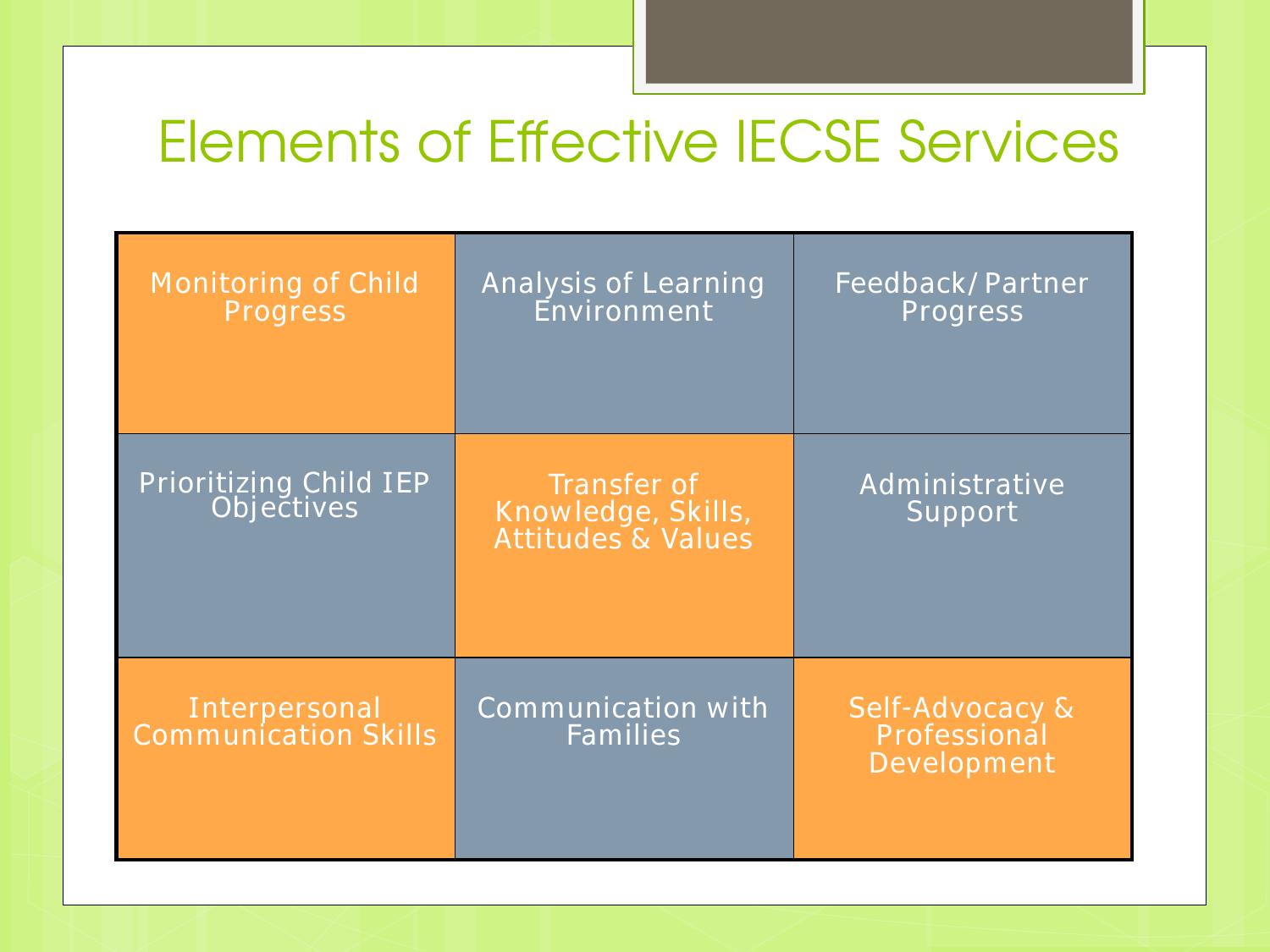

# Elements of Effective IECSE Services
| Monitoring of Child Progress | Analysis of Learning Environment | Feedback/Partner Progress |
| --- | --- | --- |
| Prioritizing Child IEP Objectives | Transfer of Knowledge, Skills, Attitudes & Values | Administrative Support |
| Interpersonal Communication Skills | Communication with Families | Self-Advocacy & Professional Development |